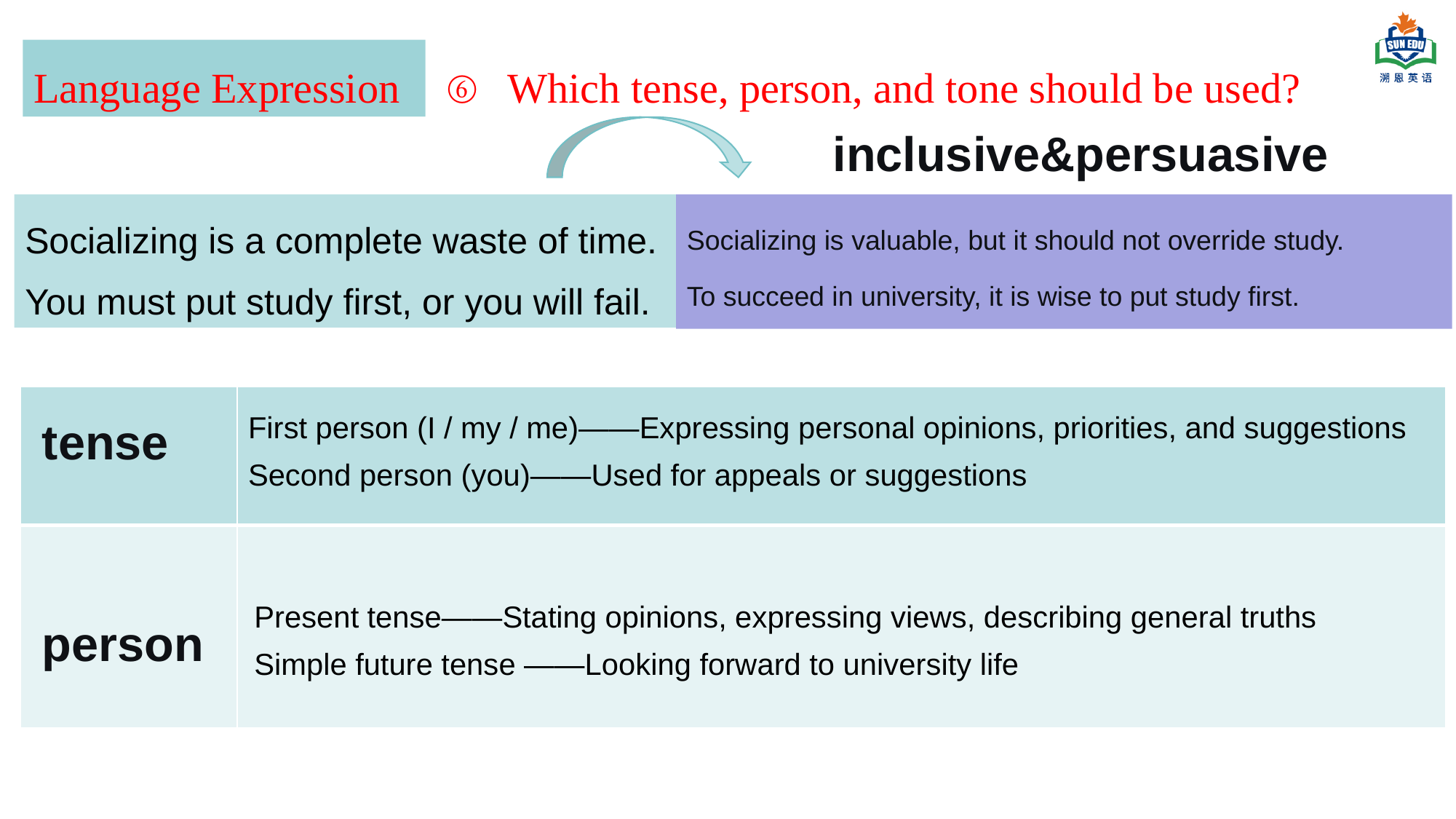

Language Expression
Which tense, person, and tone should be used?

inclusive&persuasive
Socializing is a complete waste of time.
You must put study first, or you will fail.
Socializing is valuable, but it should not override study.
To succeed in university, it is wise to put study first.

|  |  |
| --- | --- |
|  |  |
First person (I / my / me)——Expressing personal opinions, priorities, and suggestions
Second person (you)——Used for appeals or suggestions
tense
Present tense——Stating opinions, expressing views, describing general truths
Simple future tense ——Looking forward to university life
person